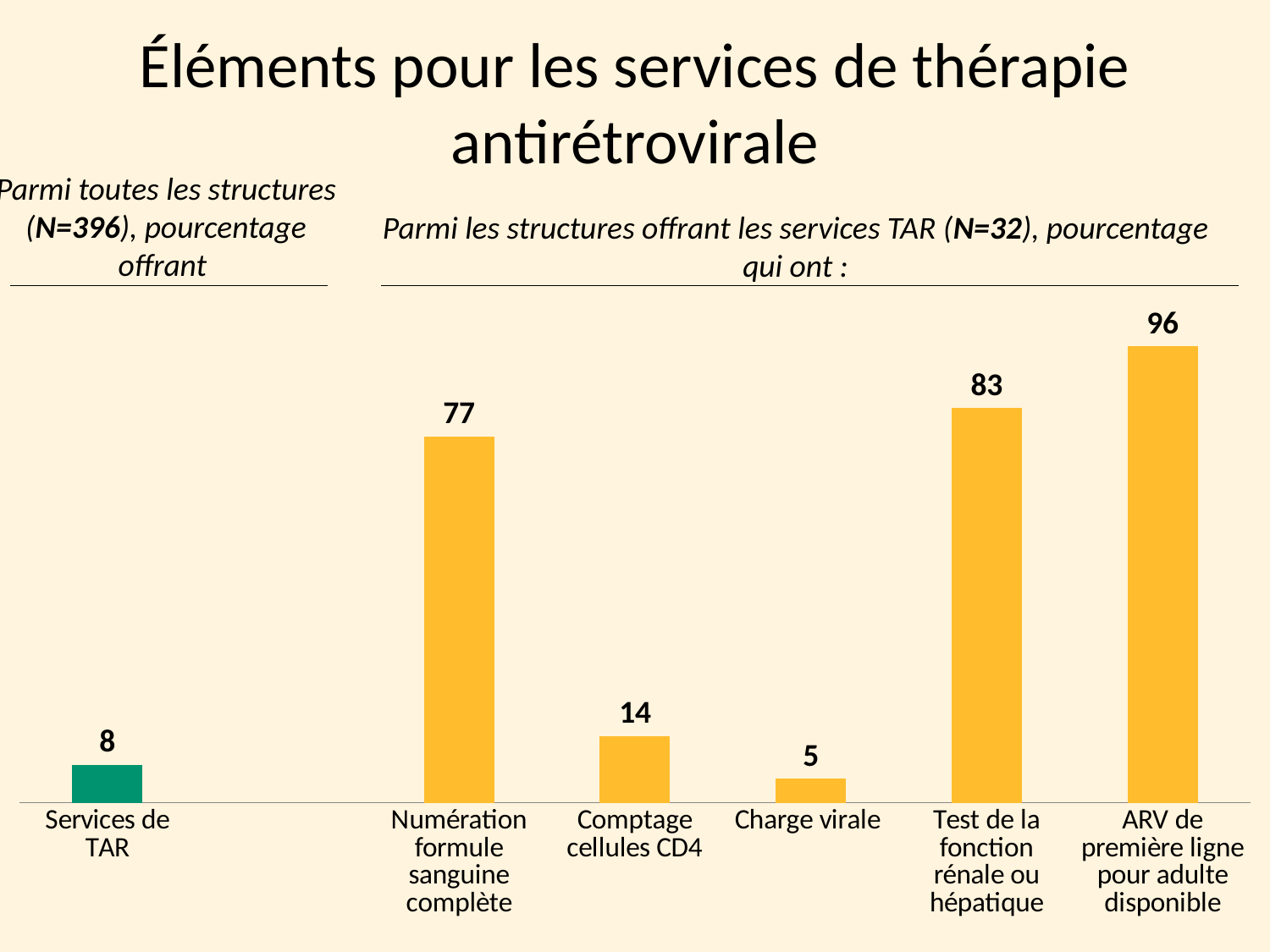

# Éléments pour les services de thérapie antirétrovirale
Parmi toutes les structures (N=396), pourcentage offrant
Parmi les structures offrant les services TAR (N=32), pourcentage qui ont :

### Chart

| Category | Series 1 |
|---|---|
| Services de TAR | 8.0 |
|  | None |
| Numération formule sanguine complète | 77.0 |
| Comptage cellules CD4 | 14.0 |
| Charge virale  | 5.0 |
| Test de la fonction rénale ou hépatique | 83.0 |
| ARV de première ligne pour adulte disponible | 96.0 |